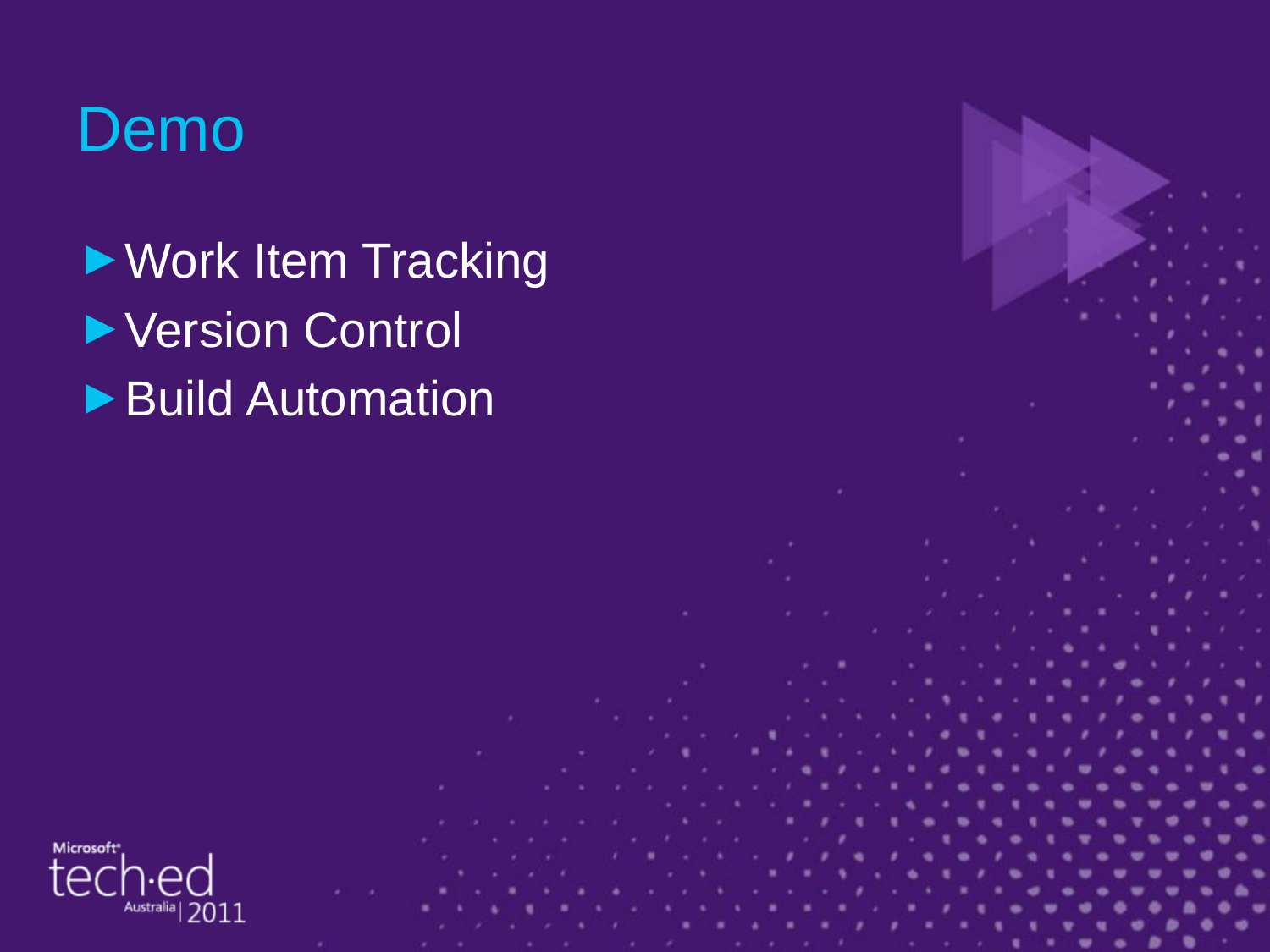

# Demo
Work Item Tracking
Version Control
Build Automation